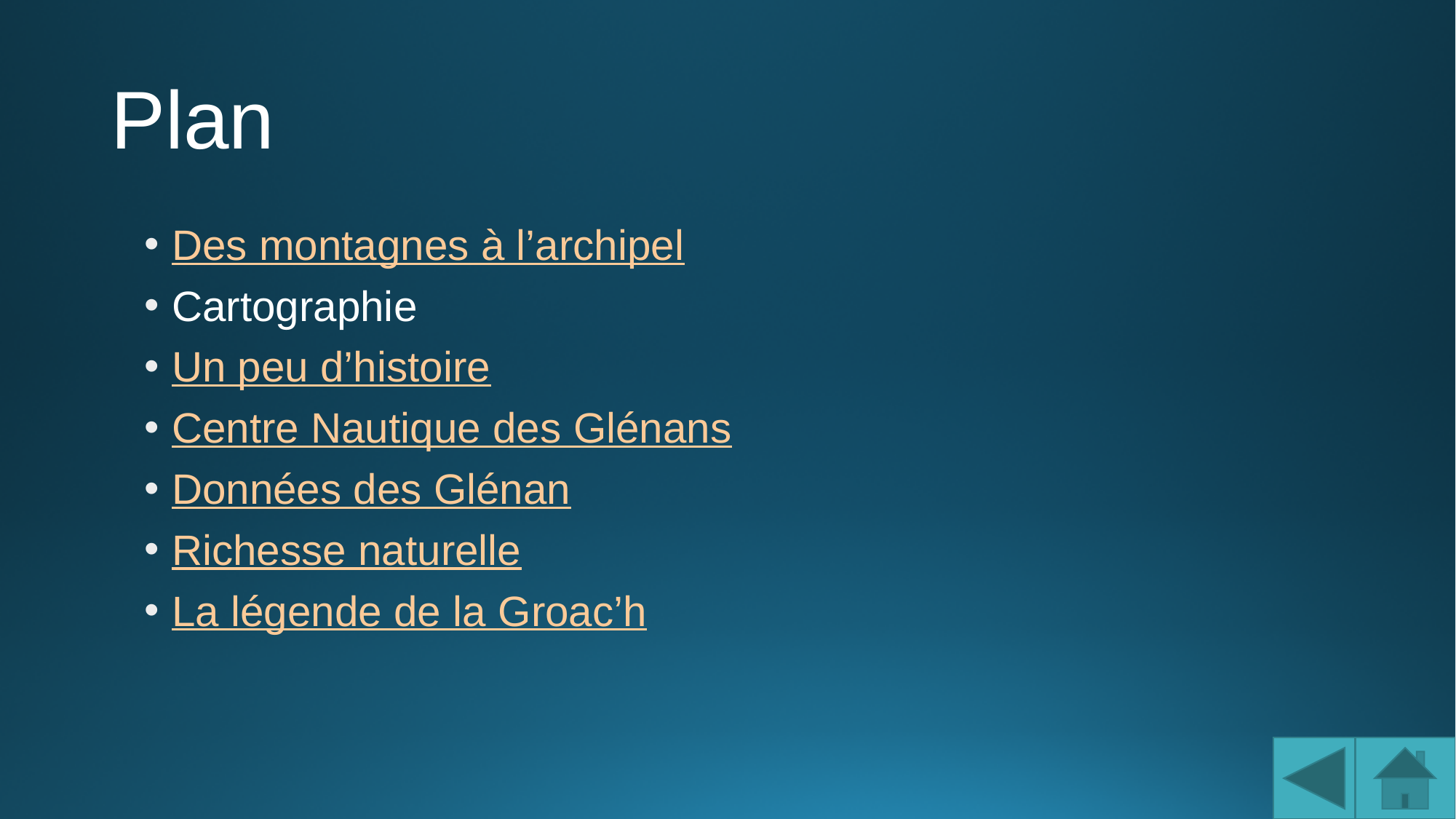

# Plan
Des montagnes à l’archipel
Cartographie
Un peu d’histoire
Centre Nautique des Glénans
Données des Glénan
Richesse naturelle
La légende de la Groac’h